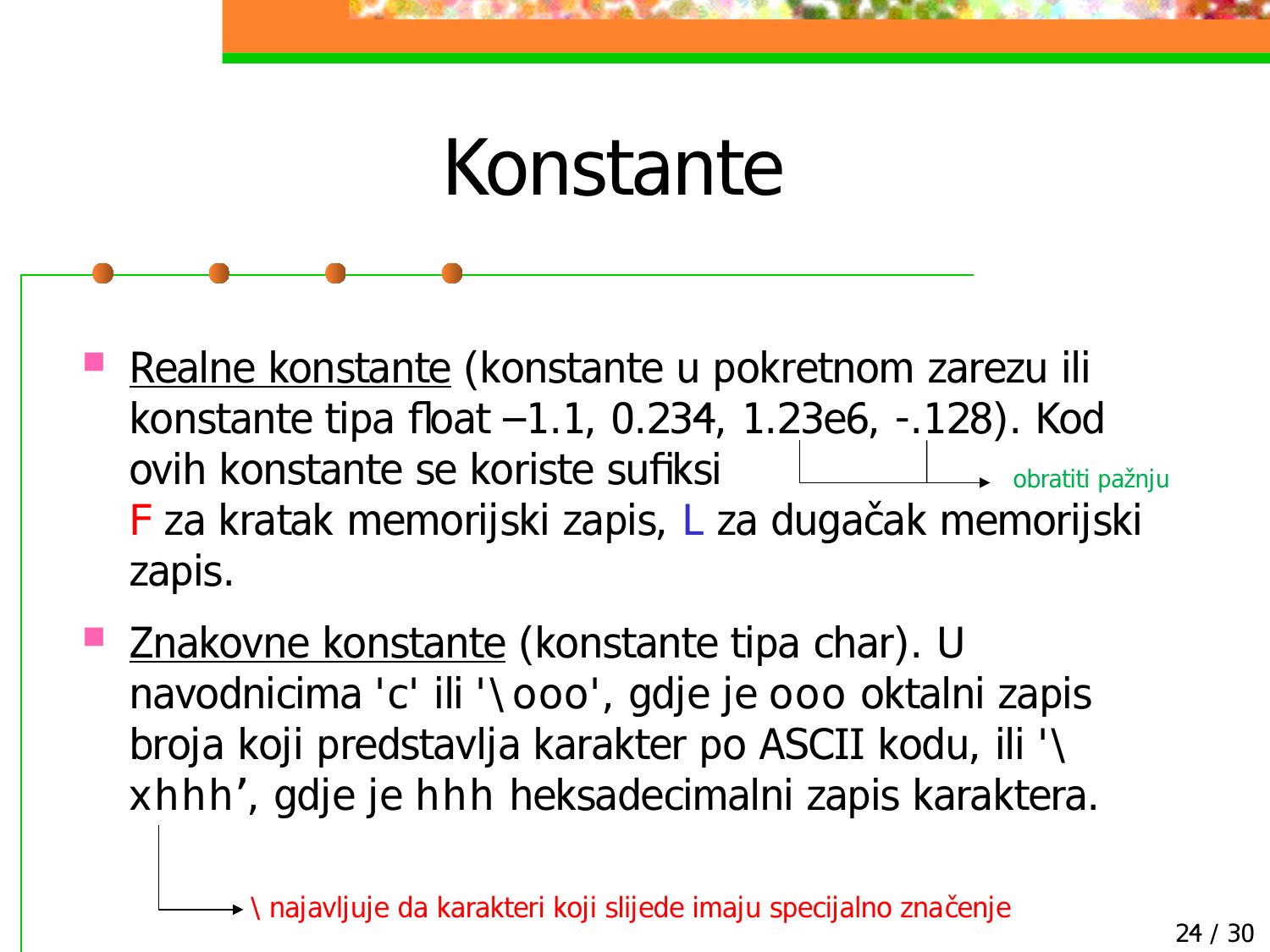

# Konstante
Realne konstante (konstante u pokretnom zarezu ili konstante tipa float –1.1, 0.234, 1.23e6, -.128). Kod ovih konstante se koriste sufiksi
F za kratak memorijski zapis, L za dugačak memorijski zapis.
Znakovne konstante (konstante tipa char). U navodnicima 'c' ili '\ooo', gdje je ooo oktalni zapis broja koji predstavlja karakter po ASCII kodu, ili '\xhhh’, gdje je hhh heksadecimalni zapis karaktera.

obratiti pažnju

\ najavljuje da karakteri koji slijede imaju specijalno značenje
24 / 30